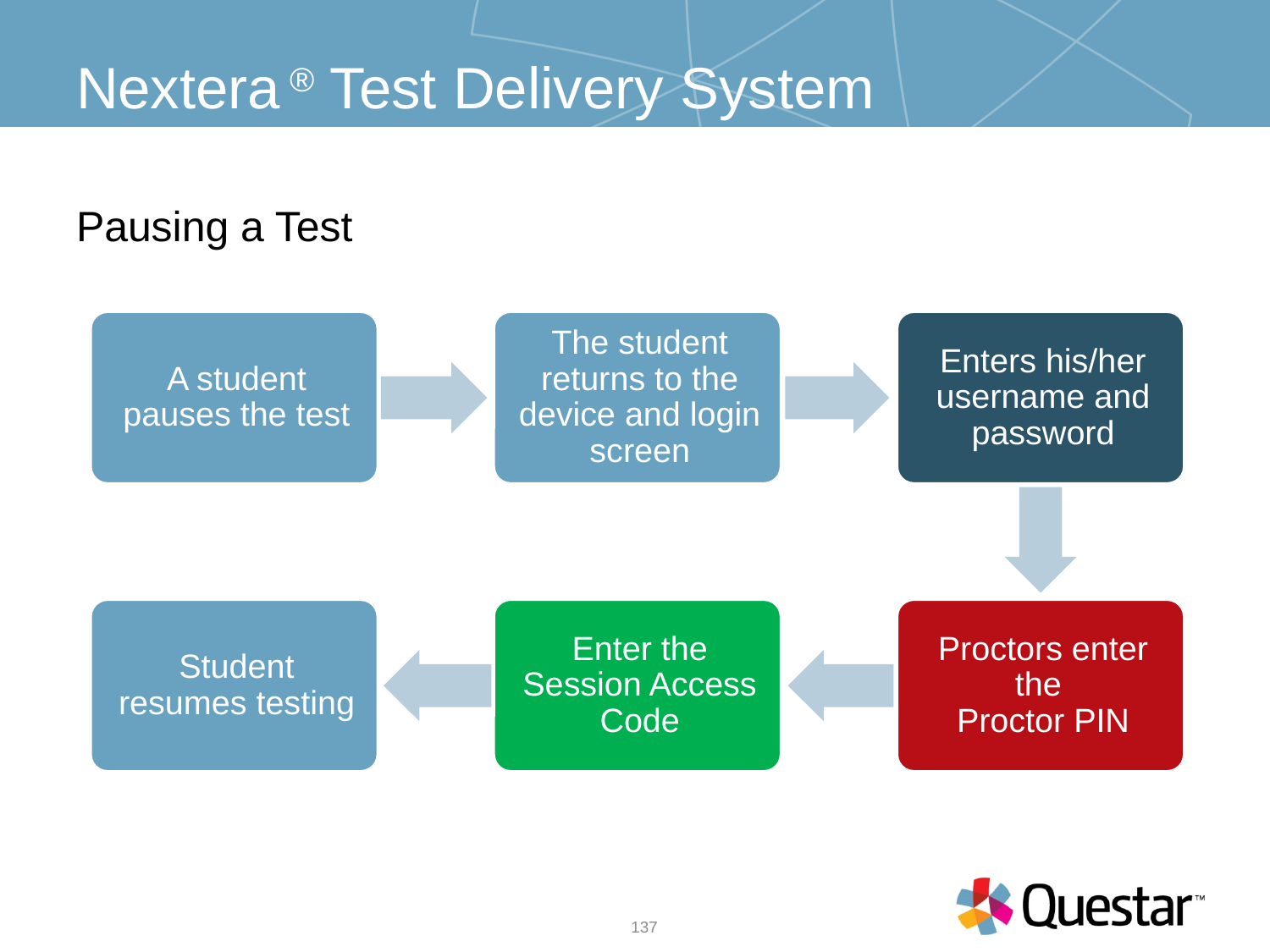

# Nextera ® Test Delivery System
Pausing a Test

A student pauses the test

The student returns to the device and login screen

Enters his/her username and password

Proctors enter the
Proctor PIN

Enter the Session Access Code

Student resumes testing
137